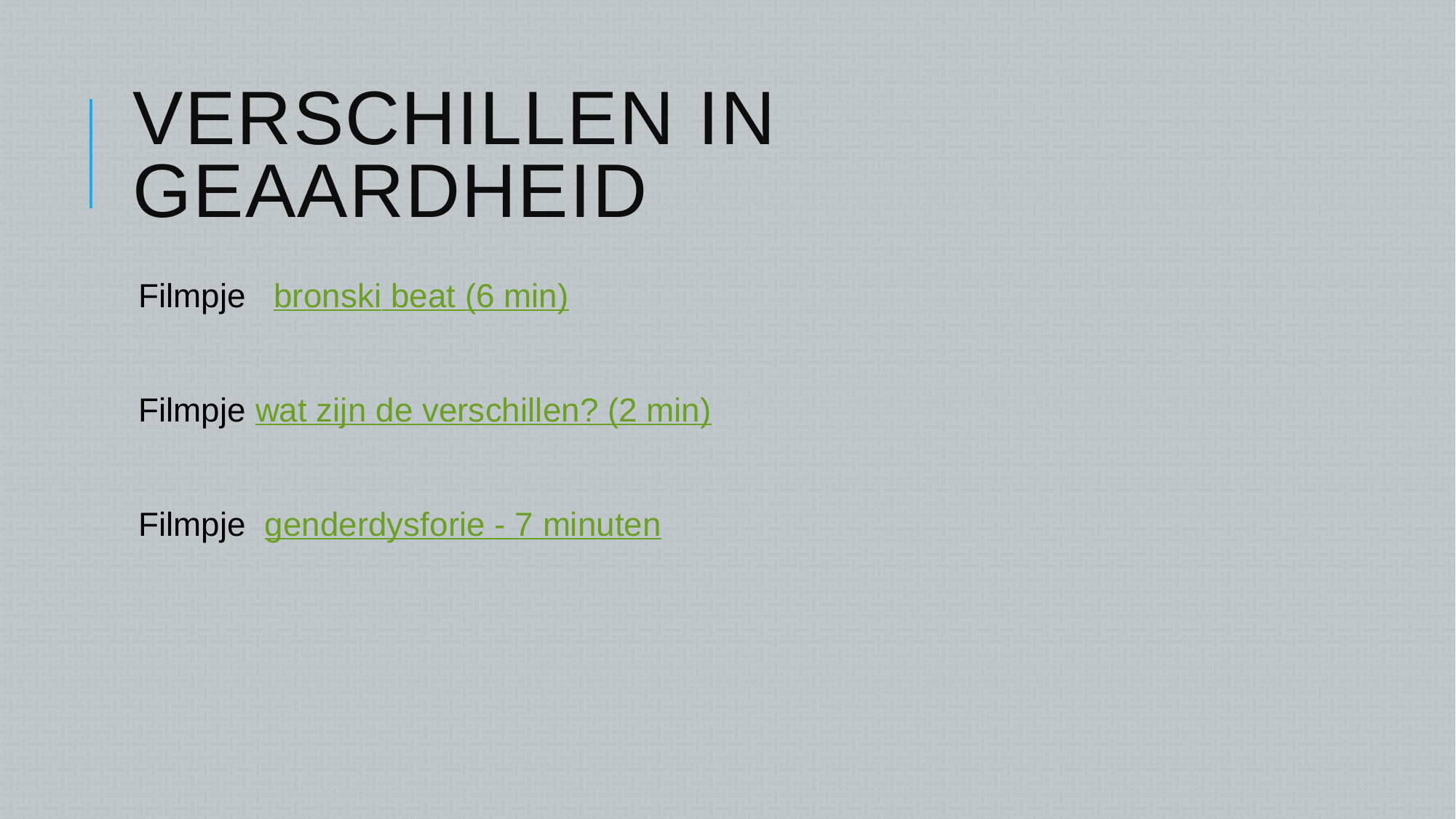

# Verschillen in geaardheid
Filmpje   bronski beat (6 min)

Filmpje wat zijn de verschillen? (2 min)

Filmpje  genderdysforie - 7 minuten